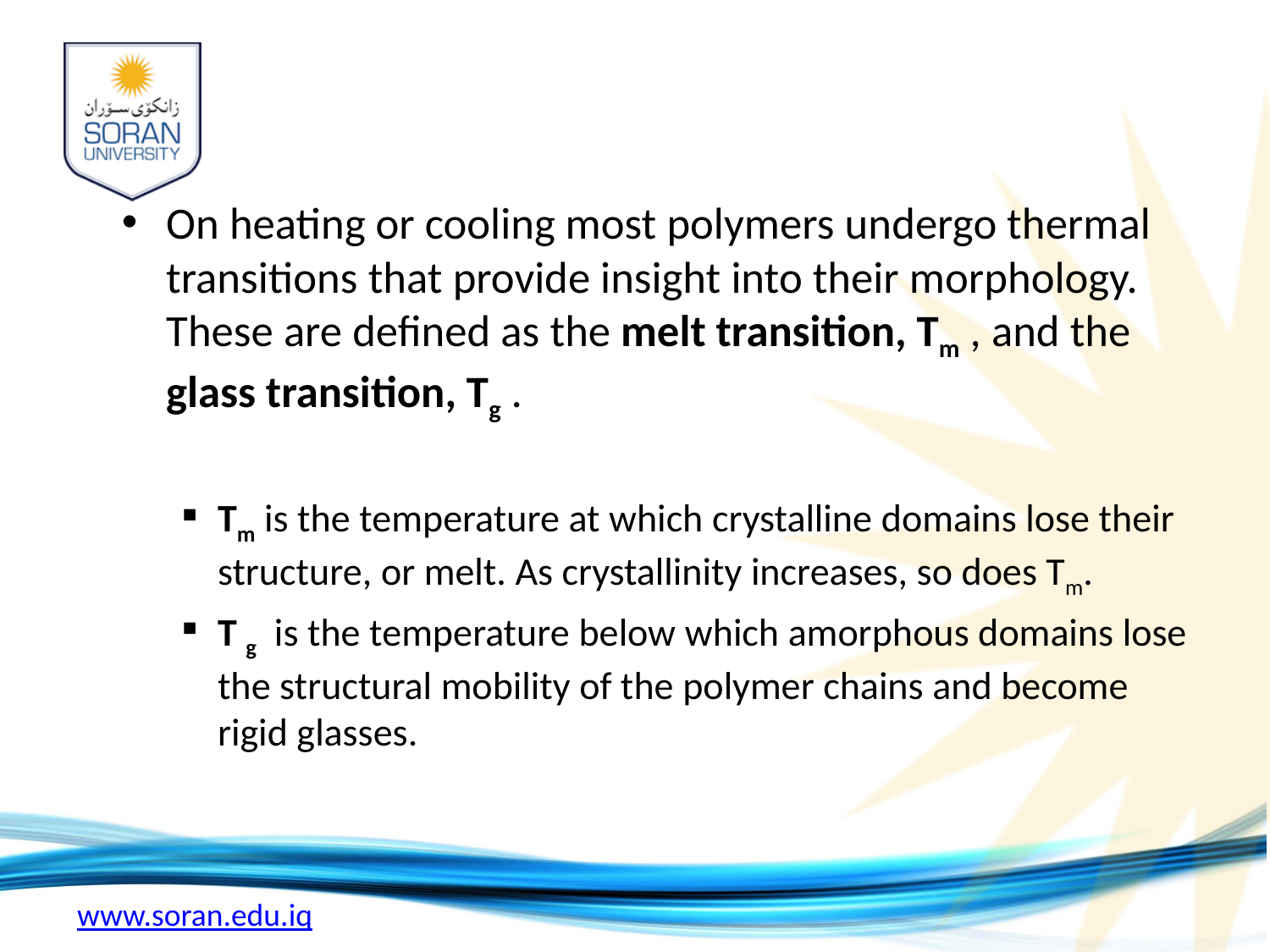

On heating or cooling most polymers undergo thermal transitions that provide insight into their morphology. These are defined as the melt transition, Tm , and the glass transition, Tg .

Tm is the temperature at which crystalline domains lose their structure, or melt. As crystallinity increases, so does Tm.
T g  is the temperature below which amorphous domains lose the structural mobility of the polymer chains and become rigid glasses.